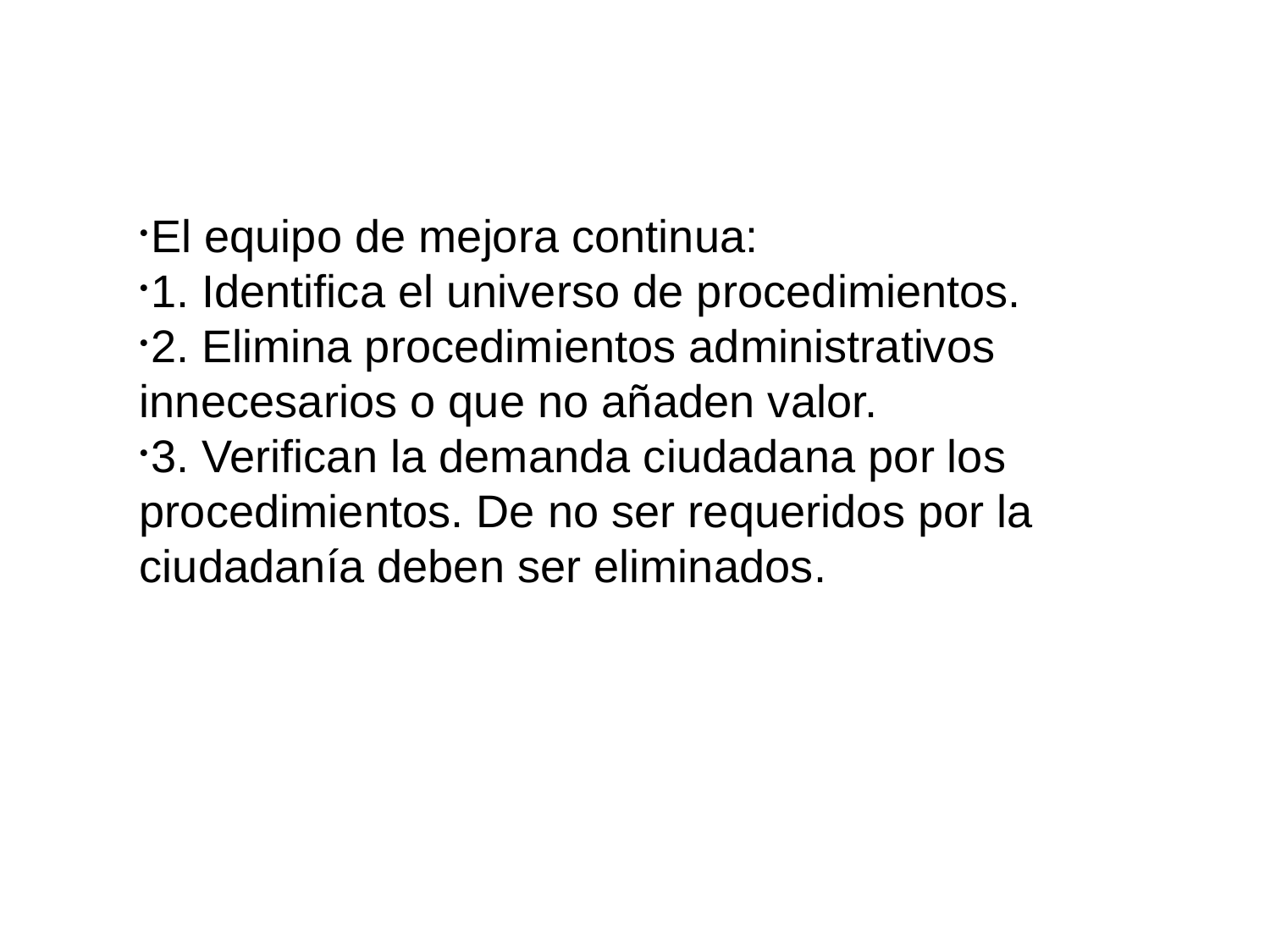

El equipo de mejora continua:
1. Identifica el universo de procedimientos.
2. Elimina procedimientos administrativos innecesarios o que no añaden valor.
3. Verifican la demanda ciudadana por los procedimientos. De no ser requeridos por la ciudadanía deben ser eliminados.